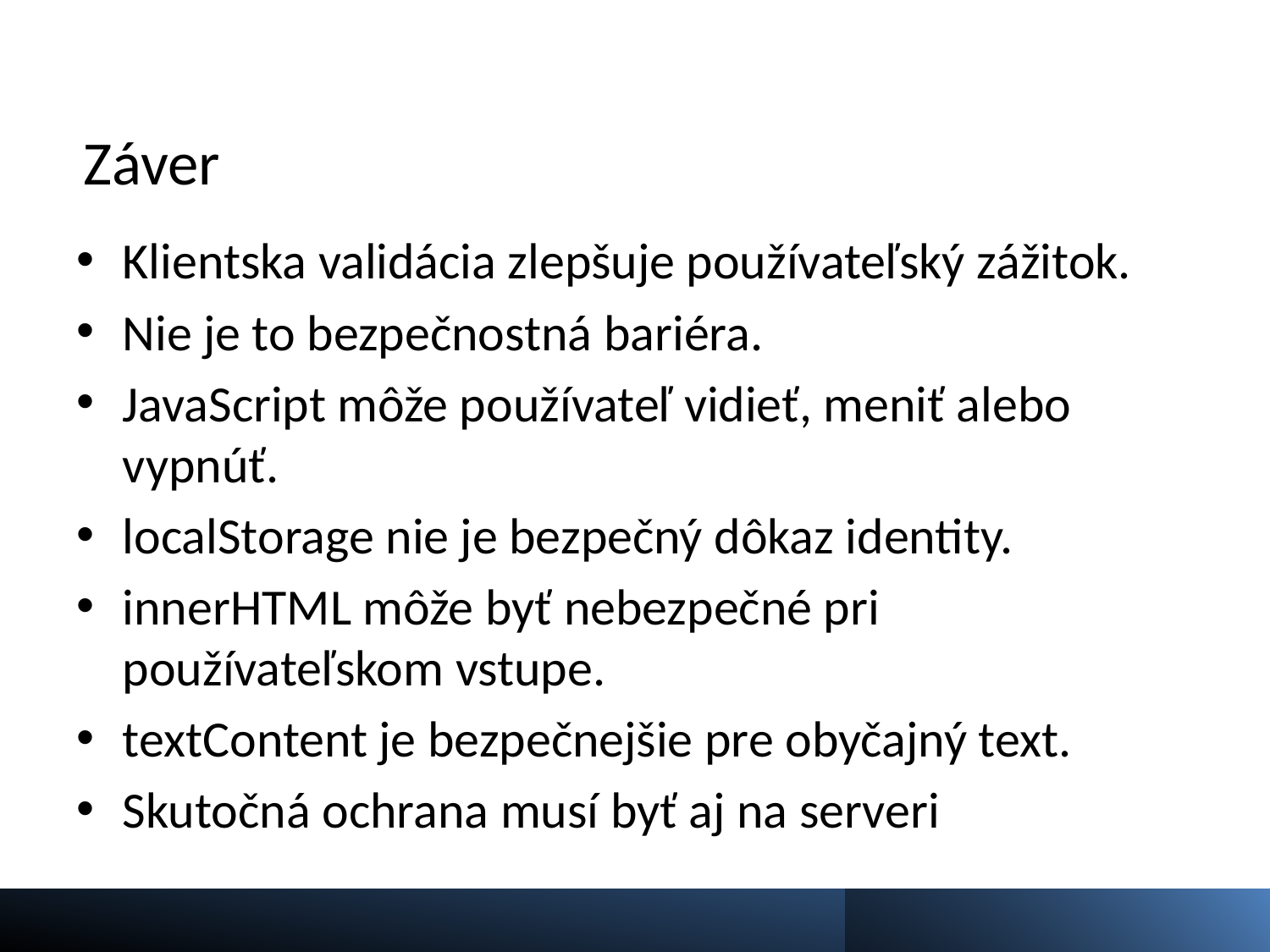

# Záver
Klientska validácia zlepšuje používateľský zážitok.
Nie je to bezpečnostná bariéra.
JavaScript môže používateľ vidieť, meniť alebo vypnúť.
localStorage nie je bezpečný dôkaz identity.
innerHTML môže byť nebezpečné pri používateľskom vstupe.
textContent je bezpečnejšie pre obyčajný text.
Skutočná ochrana musí byť aj na serveri